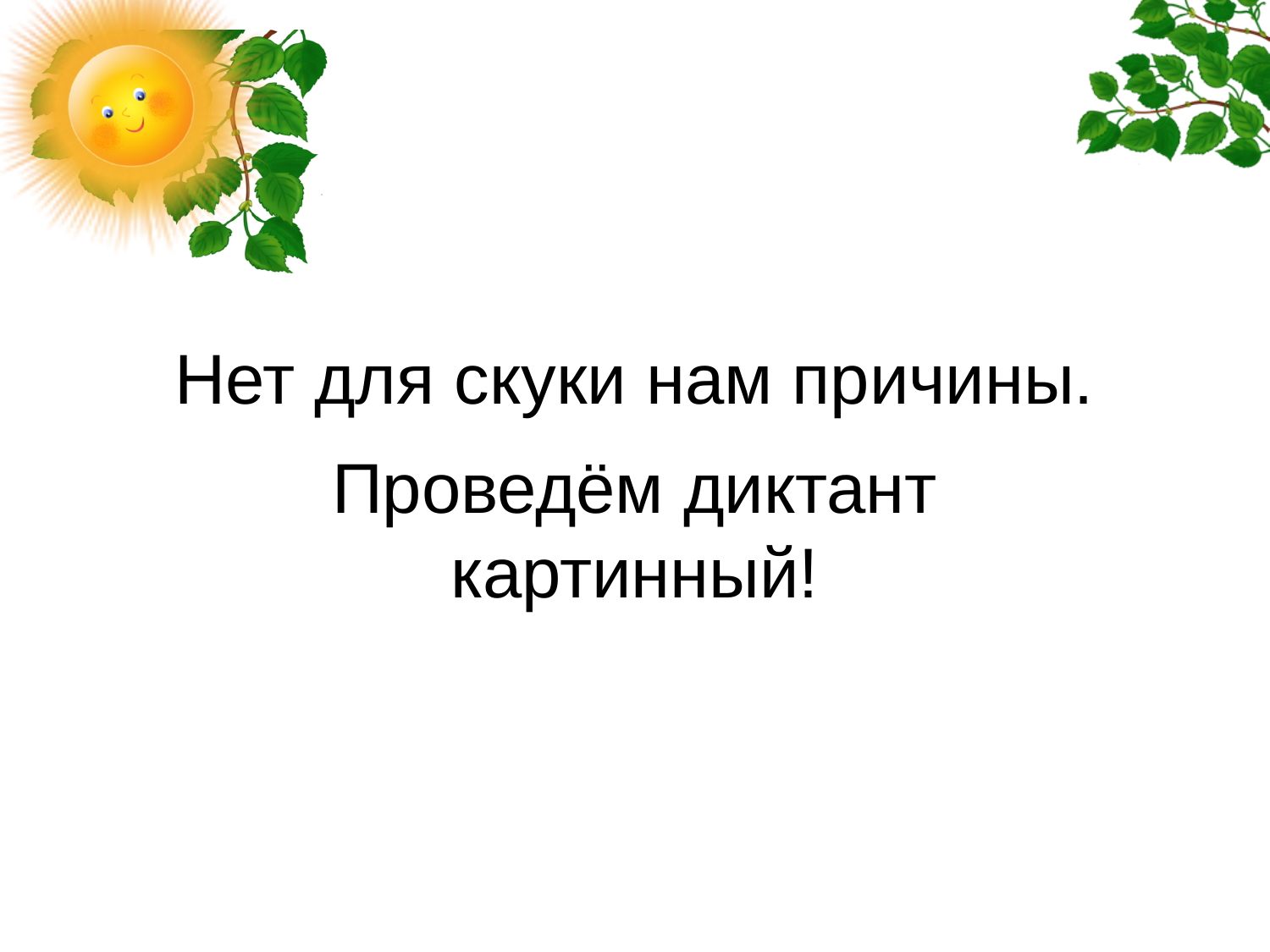

# Нет для скуки нам причины.
Проведём диктант картинный!